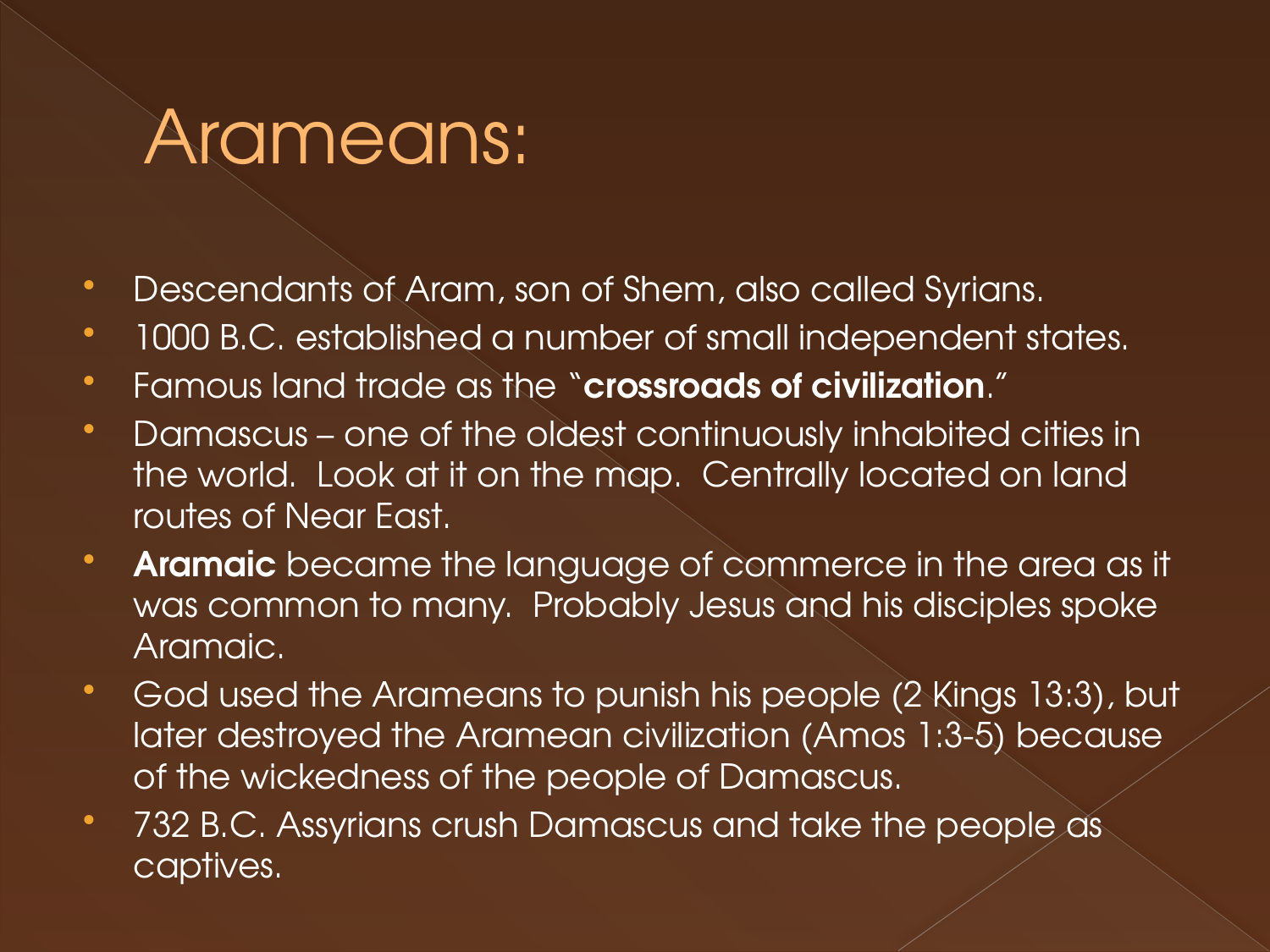

# Arameans:
Descendants of Aram, son of Shem, also called Syrians.
1000 B.C. established a number of small independent states.
Famous land trade as the “crossroads of civilization.”
Damascus – one of the oldest continuously inhabited cities in the world.  Look at it on the map.  Centrally located on land routes of Near East.
Aramaic became the language of commerce in the area as it was common to many.  Probably Jesus and his disciples spoke Aramaic.
God used the Arameans to punish his people (2 Kings 13:3), but later destroyed the Aramean civilization (Amos 1:3-5) because of the wickedness of the people of Damascus.
732 B.C. Assyrians crush Damascus and take the people as captives.